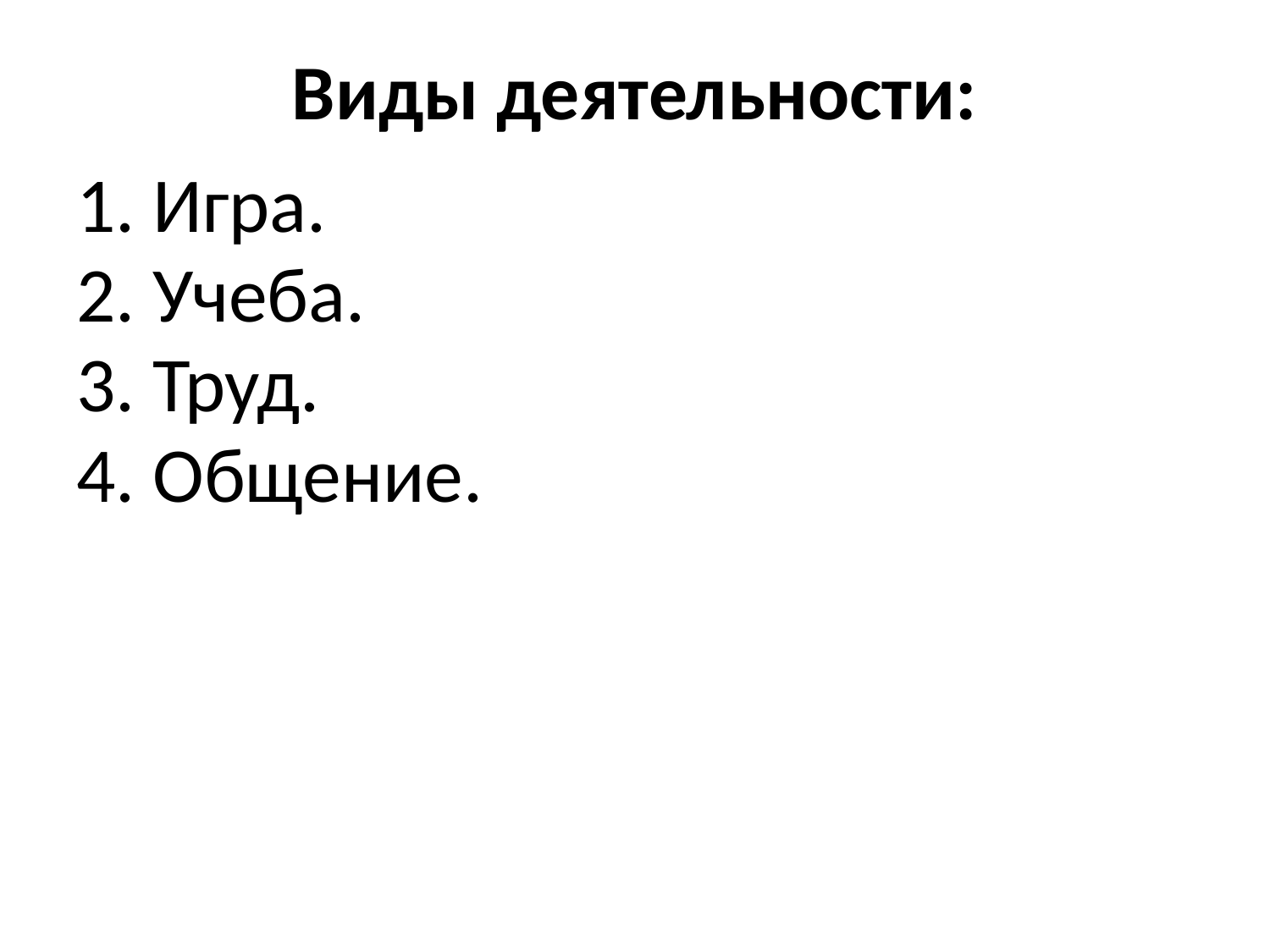

# Виды деятельности:
1. Игра.
2. Учеба.
3. Труд.
4. Общение.